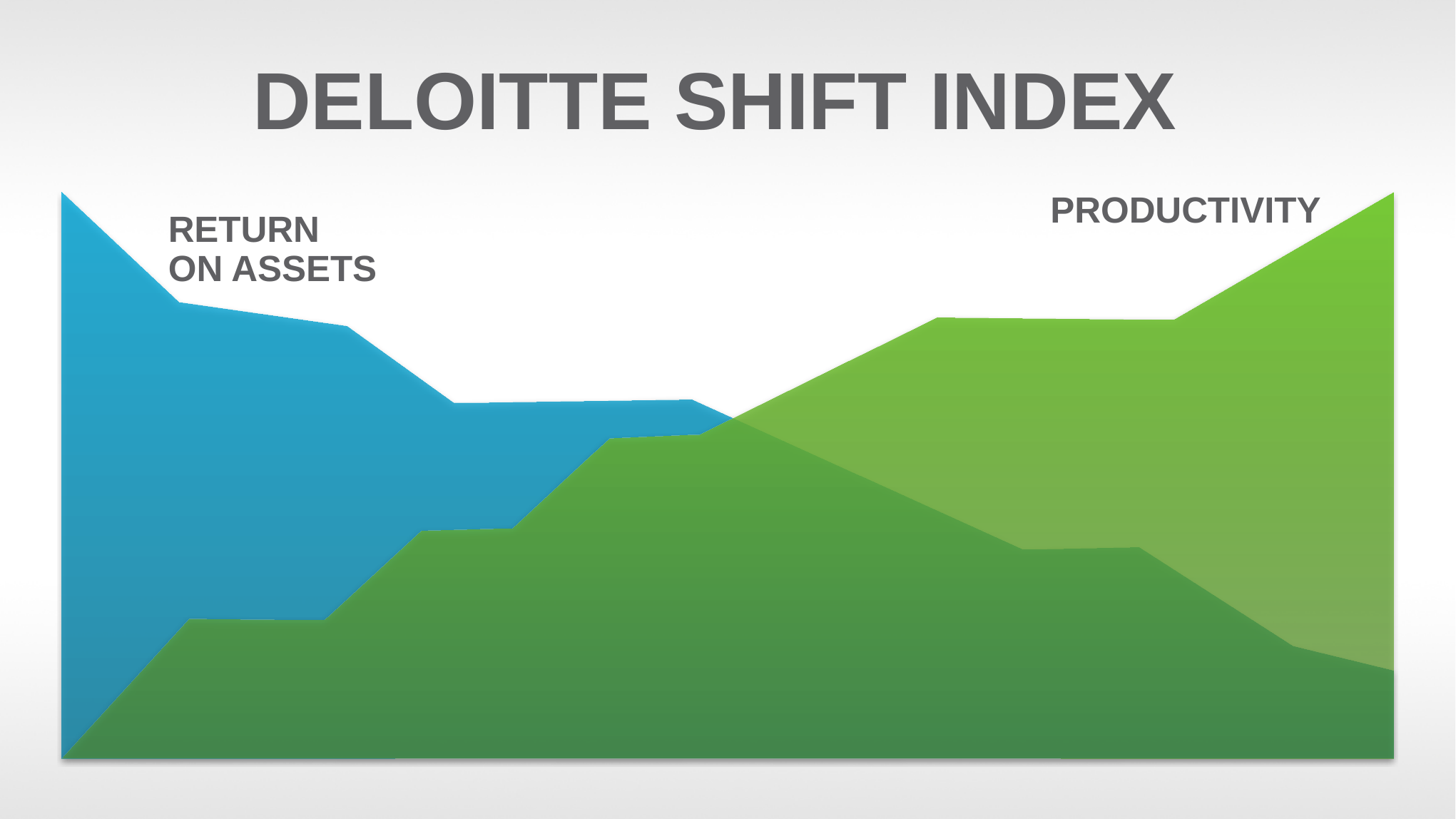

DELOITTE SHIFT INDEX
PRODUCTIVITY

RETURN
ON ASSETS